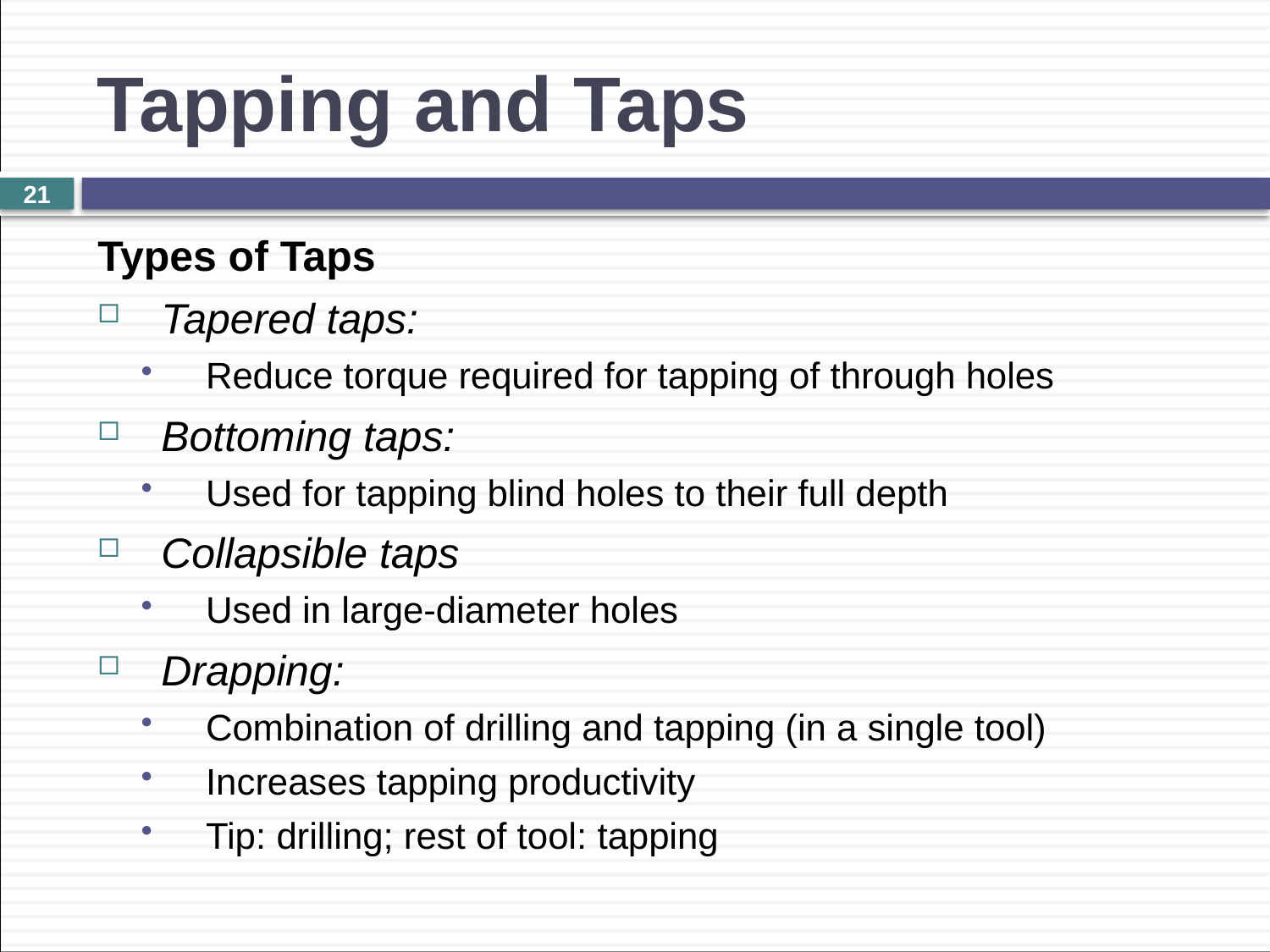

Tapping and Taps
21
Types of Taps
Tapered taps:
Reduce torque required for tapping of through holes
Bottoming taps:
Used for tapping blind holes to their full depth
Collapsible taps
Used in large-diameter holes
Drapping:
Combination of drilling and tapping (in a single tool)
Increases tapping productivity
Tip: drilling; rest of tool: tapping